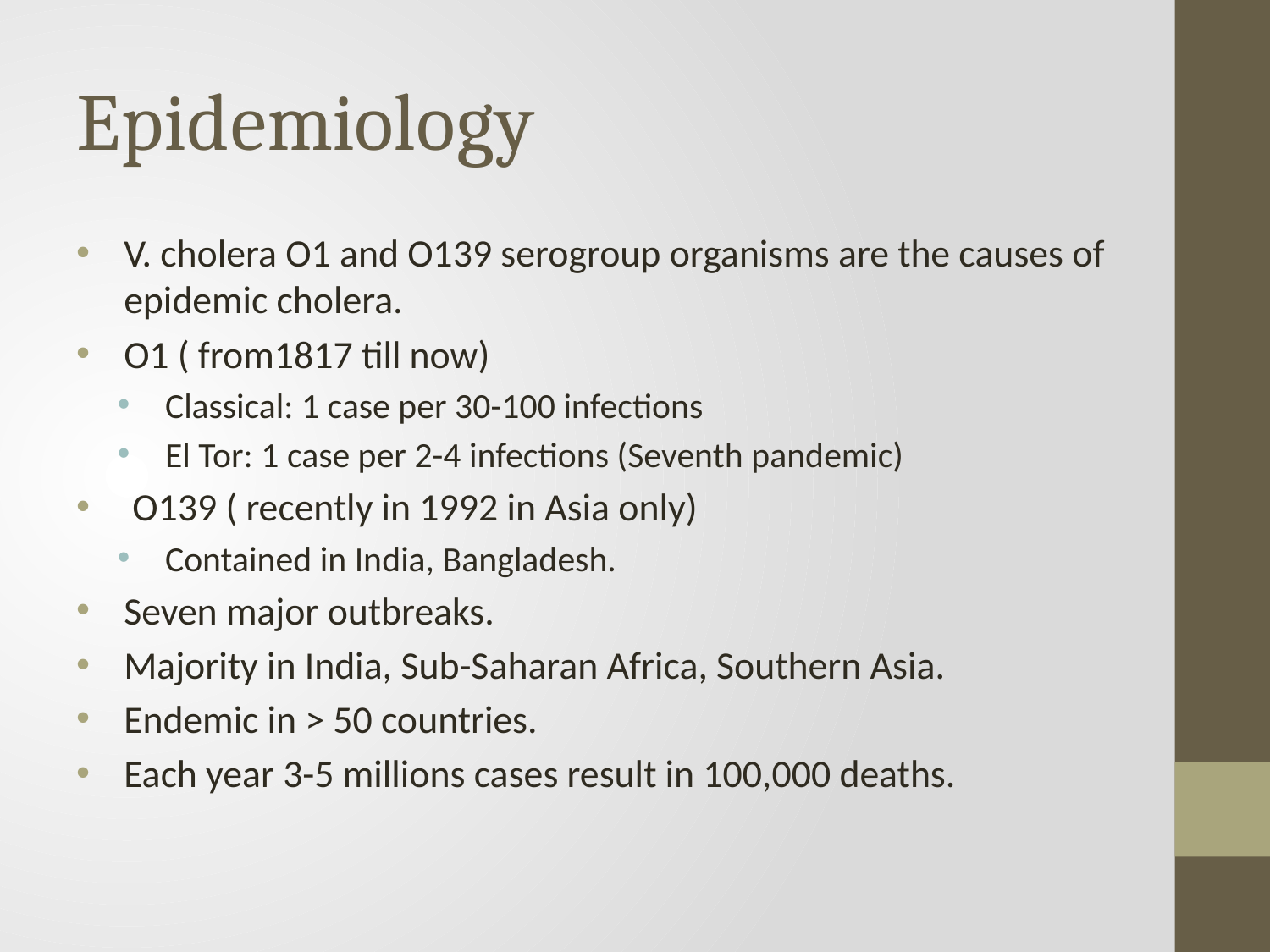

# Epidemiology
V. cholera O1 and O139 serogroup organisms are the causes of epidemic cholera.
O1 ( from1817 till now)
Classical: 1 case per 30-100 infections
El Tor: 1 case per 2-4 infections (Seventh pandemic)
 O139 ( recently in 1992 in Asia only)
Contained in India, Bangladesh.
Seven major outbreaks.
Majority in India, Sub-Saharan Africa, Southern Asia.
Endemic in > 50 countries.
Each year 3-5 millions cases result in 100,000 deaths.